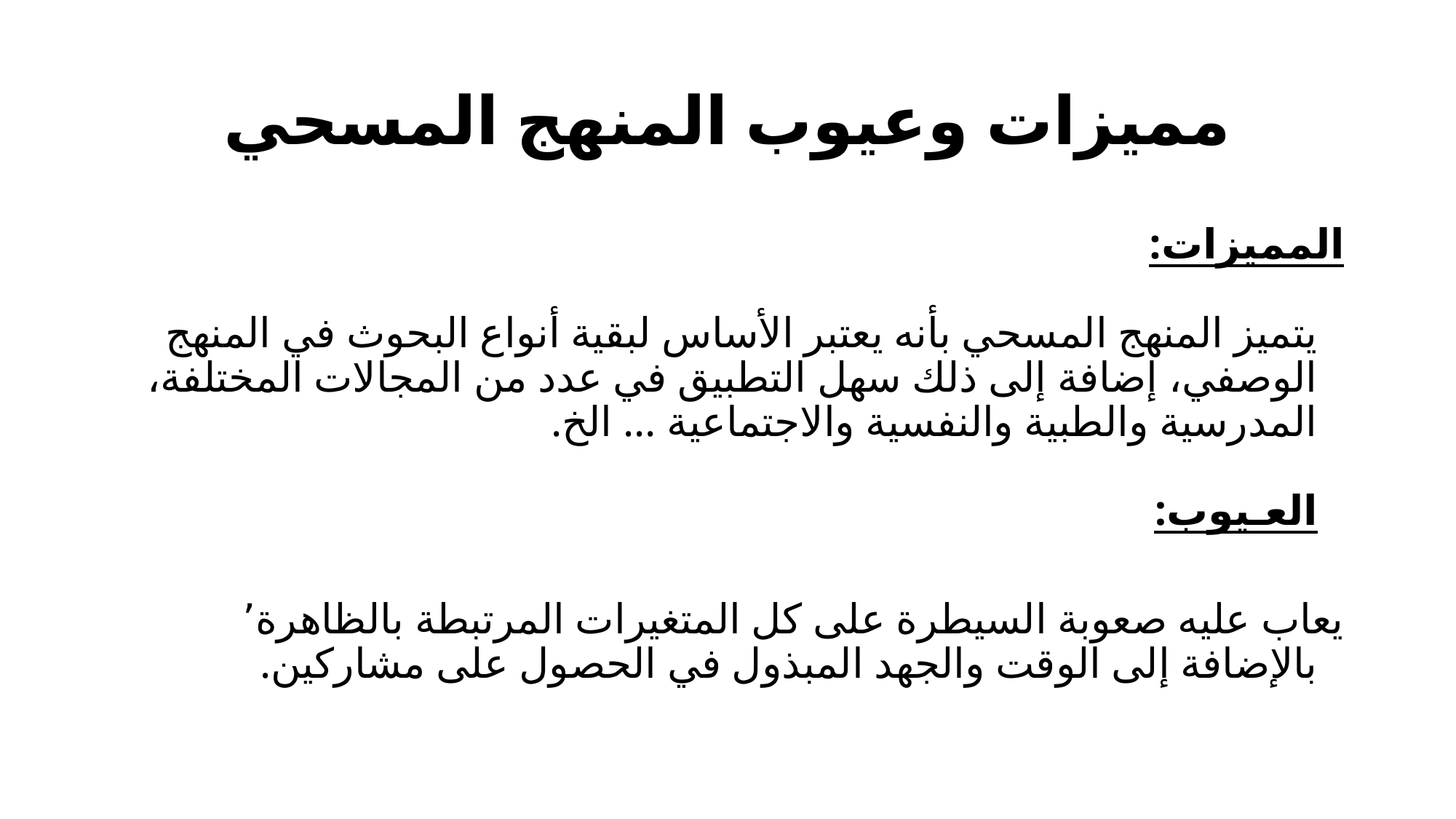

# مميزات وعيوب المنهج المسحي
المميزات:
يتميز المنهج المسحي بأنه يعتبر الأساس لبقية أنواع البحوث في المنهج الوصفي، إضافة إلى ذلك سهل التطبيق في عدد من المجالات المختلفة، المدرسية والطبية والنفسية والاجتماعية ... الخ.
العـيوب:
يعاب عليه صعوبة السيطرة على كل المتغيرات المرتبطة بالظاهرة٬ بالإضافة إلى الوقت والجهد المبذول في الحصول على مشاركين.